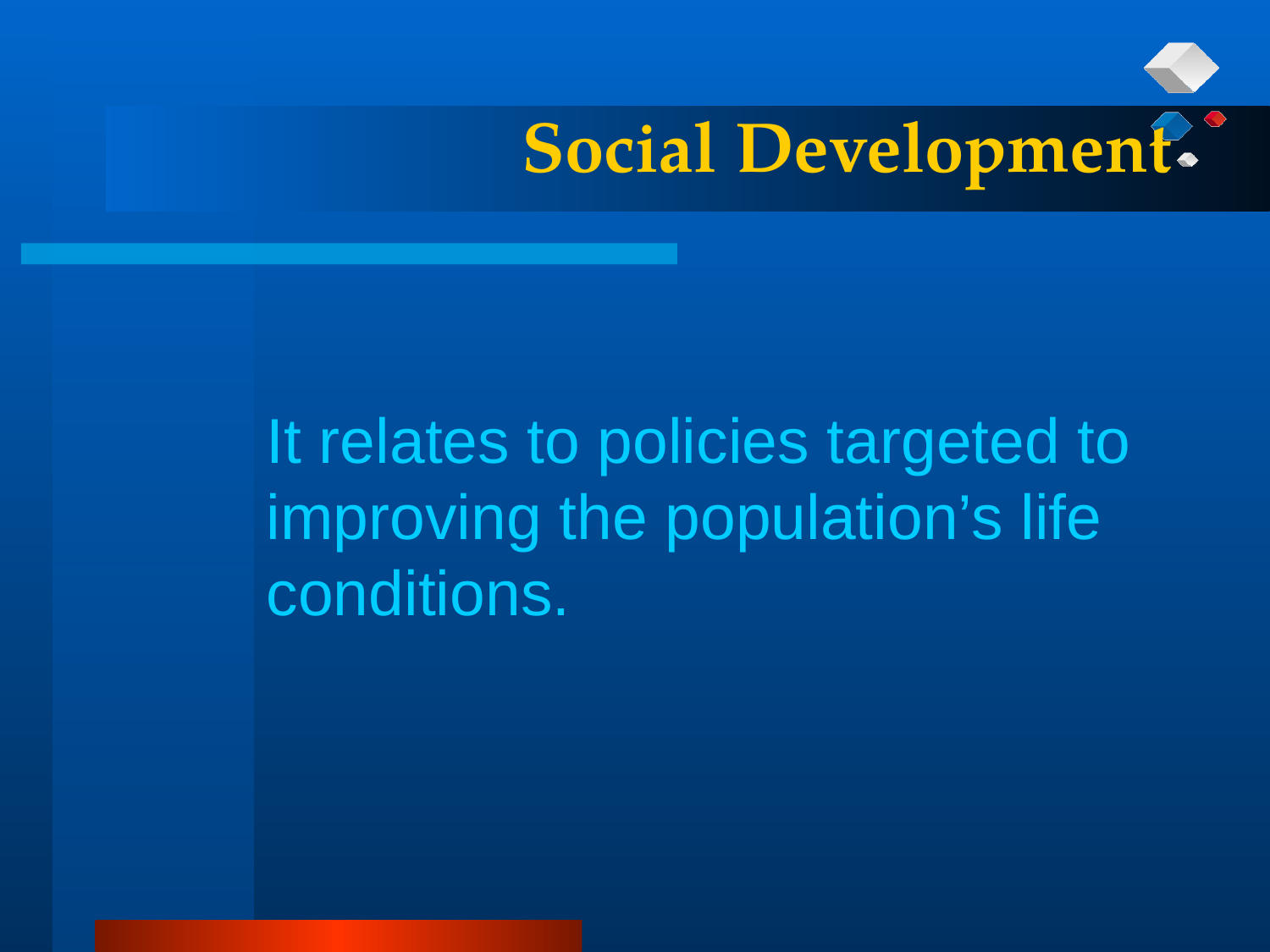

Social Development

It relates to policies targeted to improving the population’s life conditions.